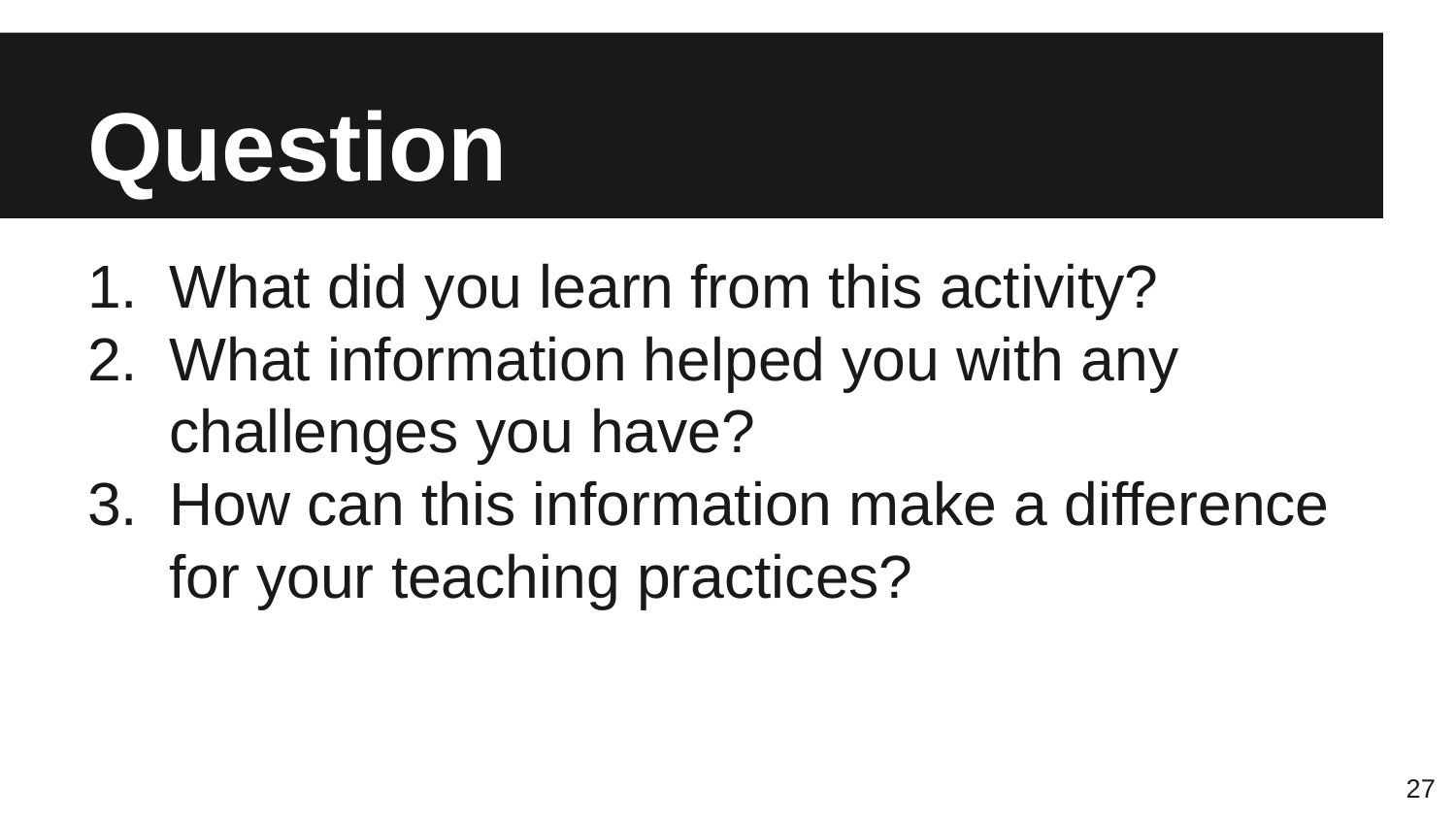

# Question
What did you learn from this activity?
What information helped you with any challenges you have?
How can this information make a difference for your teaching practices?
27